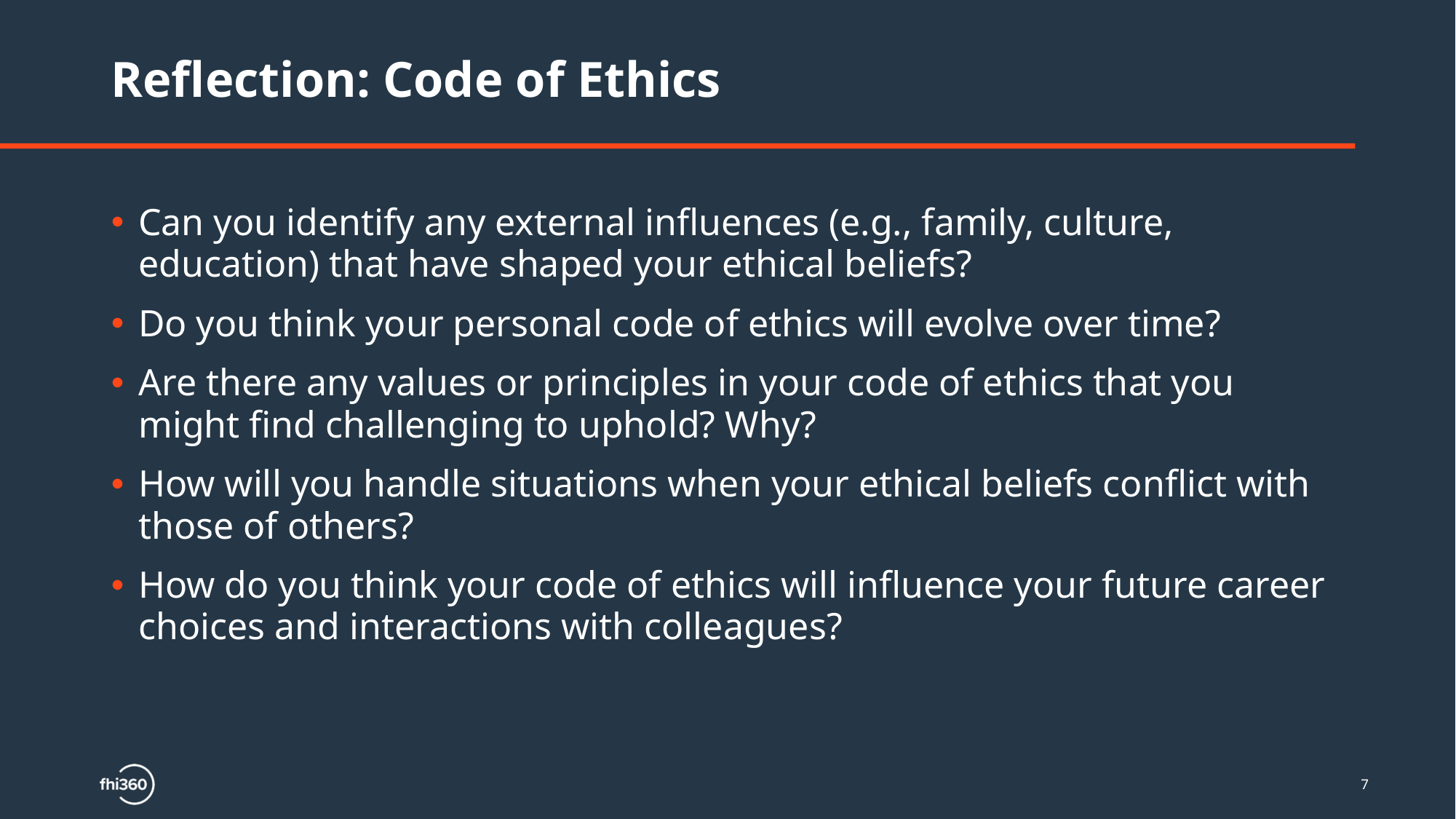

# Reflection: Code of Ethics
Can you identify any external influences (e.g., family, culture, education) that have shaped your ethical beliefs?
Do you think your personal code of ethics will evolve over time?
Are there any values or principles in your code of ethics that you might find challenging to uphold? Why?
How will you handle situations when your ethical beliefs conflict with those of others?
How do you think your code of ethics will influence your future career choices and interactions with colleagues?